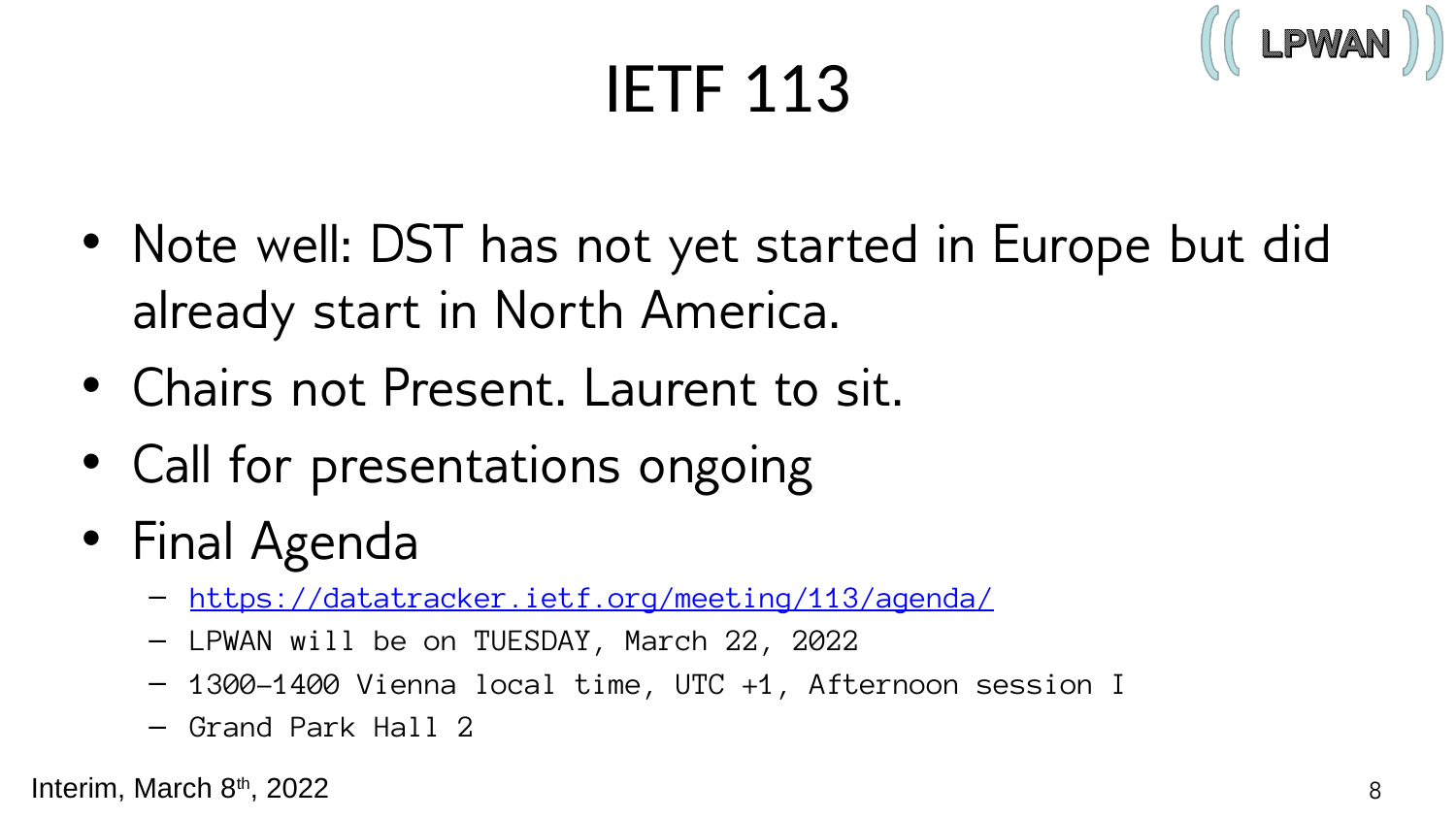

# IETF 113
Note well: DST has not yet started in Europe but did already start in North America.
Chairs not Present. Laurent to sit.
Call for presentations ongoing
Final Agenda
https://datatracker.ietf.org/meeting/113/agenda/
LPWAN will be on TUESDAY, March 22, 2022
1300-1400 Vienna local time, UTC +1, Afternoon session I
Grand Park Hall 2

8